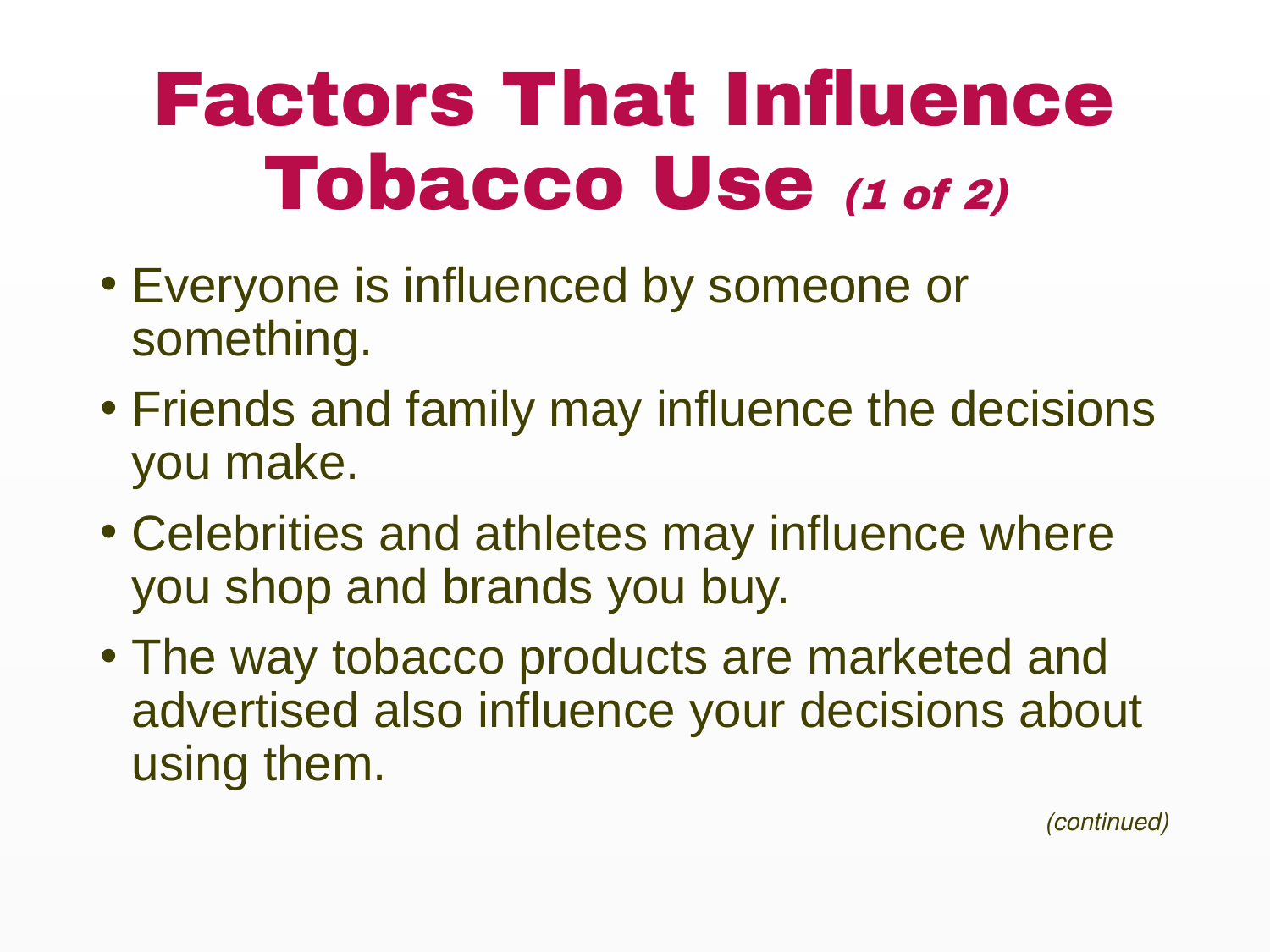

# Factors That Influence Tobacco Use (1 of 2)
Everyone is influenced by someone or something.
Friends and family may influence the decisions you make.
Celebrities and athletes may influence where you shop and brands you buy.
The way tobacco products are marketed and advertised also influence your decisions about using them.
(continued)